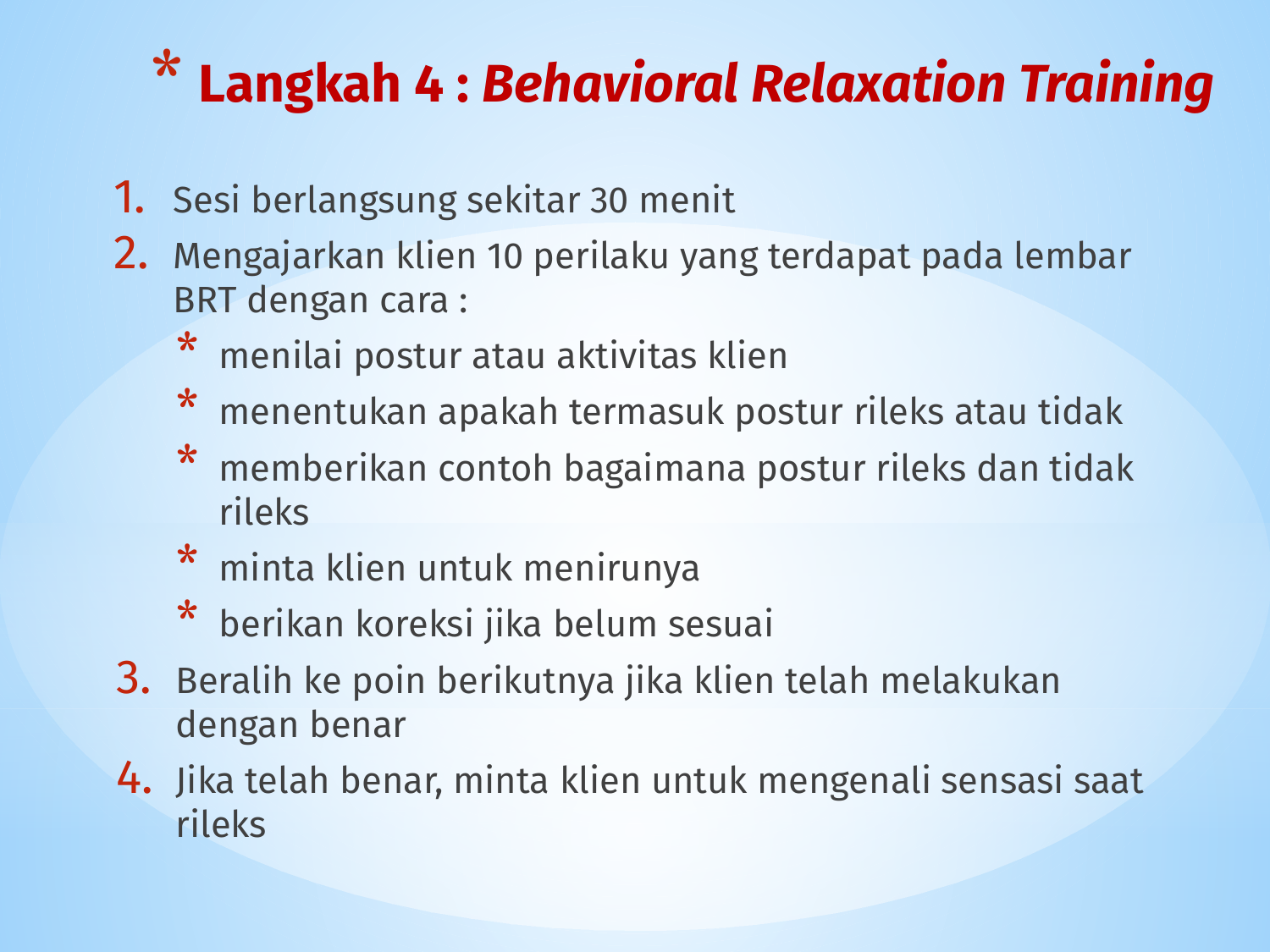

# Langkah 4 : Behavioral Relaxation Training
Sesi berlangsung sekitar 30 menit
Mengajarkan klien 10 perilaku yang terdapat pada lembar BRT dengan cara :
menilai postur atau aktivitas klien
menentukan apakah termasuk postur rileks atau tidak
memberikan contoh bagaimana postur rileks dan tidak rileks
minta klien untuk menirunya
berikan koreksi jika belum sesuai
Beralih ke poin berikutnya jika klien telah melakukan dengan benar
Jika telah benar, minta klien untuk mengenali sensasi saat rileks